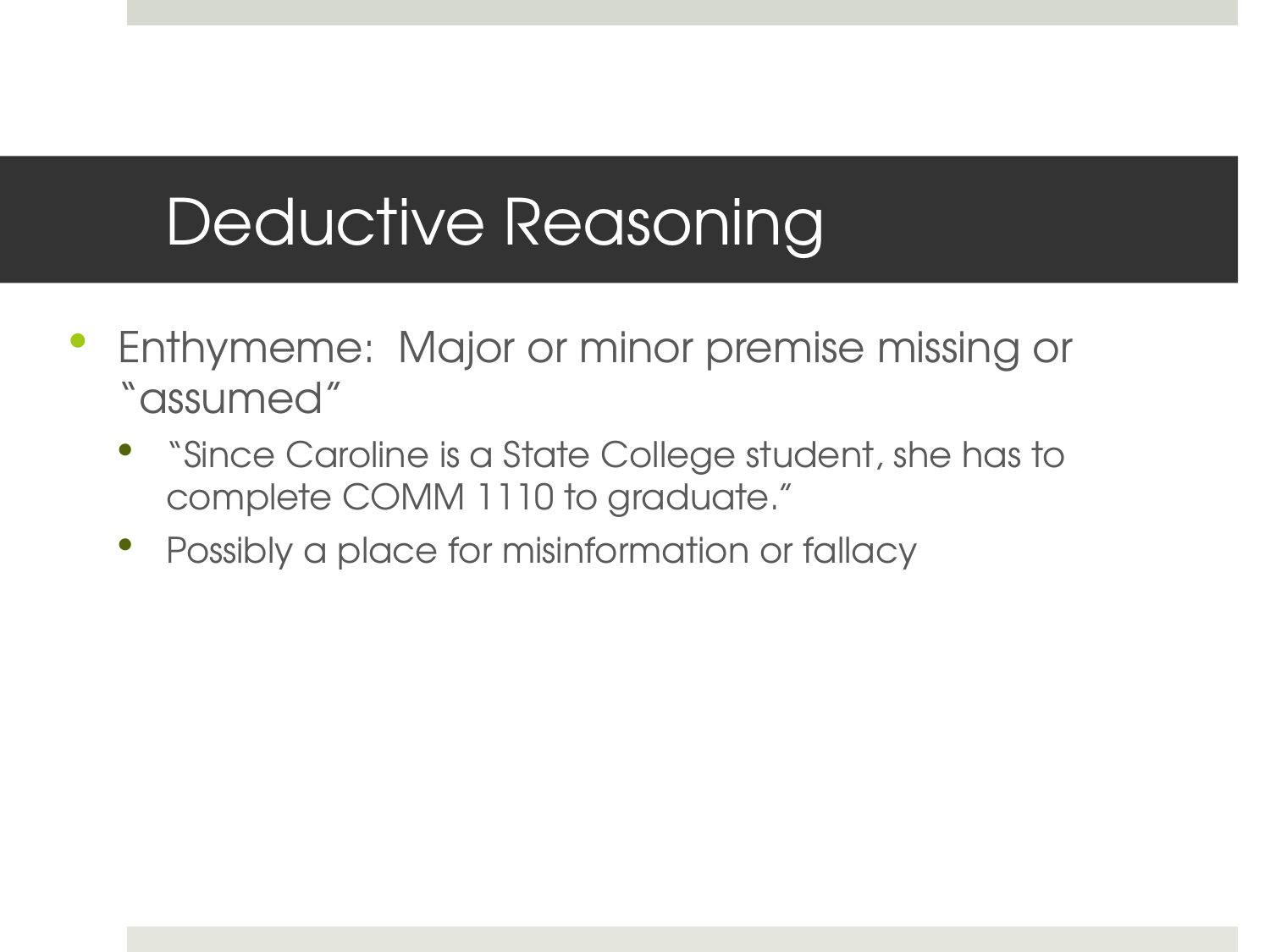

# Deductive Reasoning
Enthymeme:  Major or minor premise missing or “assumed”
“Since Caroline is a State College student, she has to complete COMM 1110 to graduate.”
Possibly a place for misinformation or fallacy